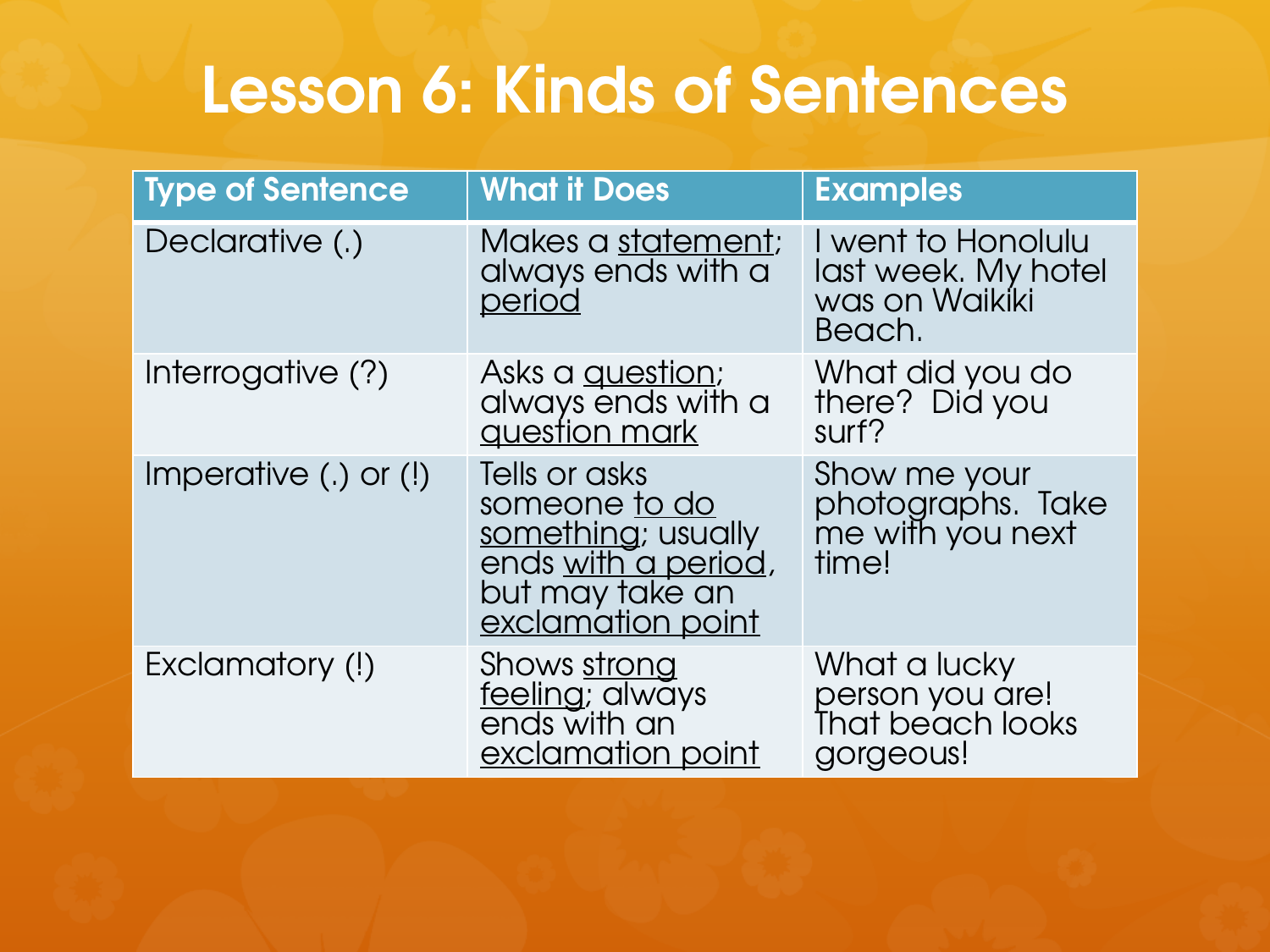

# Lesson 6: Kinds of Sentences
| Type of Sentence | What it Does | Examples |
| --- | --- | --- |
| Declarative (.) | Makes a statement; always ends with a period | I went to Honolulu last week. My hotel was on Waikiki Beach. |
| Interrogative (?) | Asks a question; always ends with a question mark | What did you do there? Did you surf? |
| Imperative (.) or (!) | Tells or asks someone to do something; usually ends with a period, but may take an exclamation point | Show me your photographs. Take me with you next time! |
| Exclamatory (!) | Shows strong feeling; always ends with an exclamation point | What a lucky person you are! That beach looks gorgeous! |